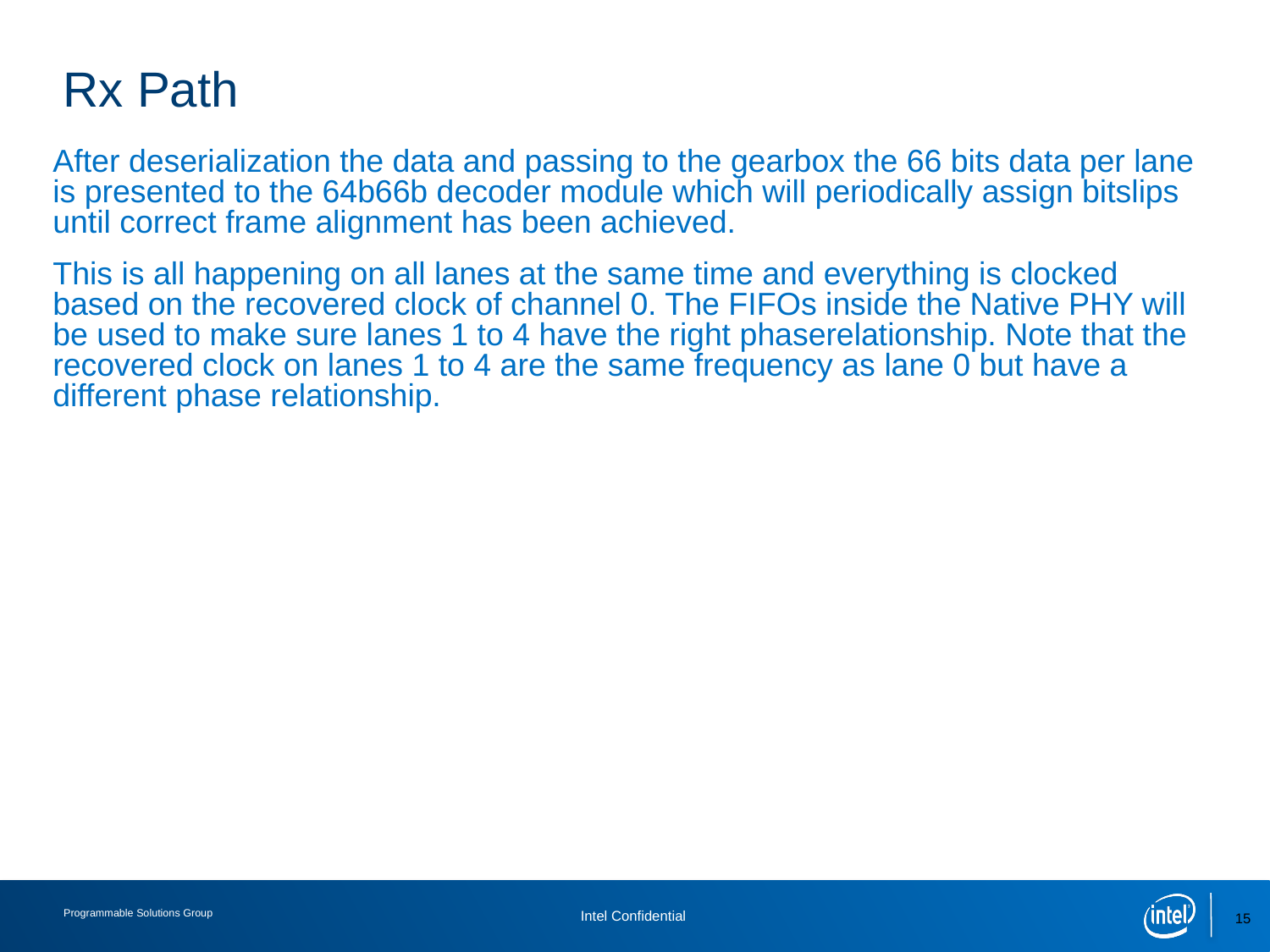

# Rx Path
After deserialization the data and passing to the gearbox the 66 bits data per lane is presented to the 64b66b decoder module which will periodically assign bitslips until correct frame alignment has been achieved.
This is all happening on all lanes at the same time and everything is clocked based on the recovered clock of channel 0. The FIFOs inside the Native PHY will be used to make sure lanes 1 to 4 have the right phaserelationship. Note that the recovered clock on lanes 1 to 4 are the same frequency as lane 0 but have a different phase relationship.
15